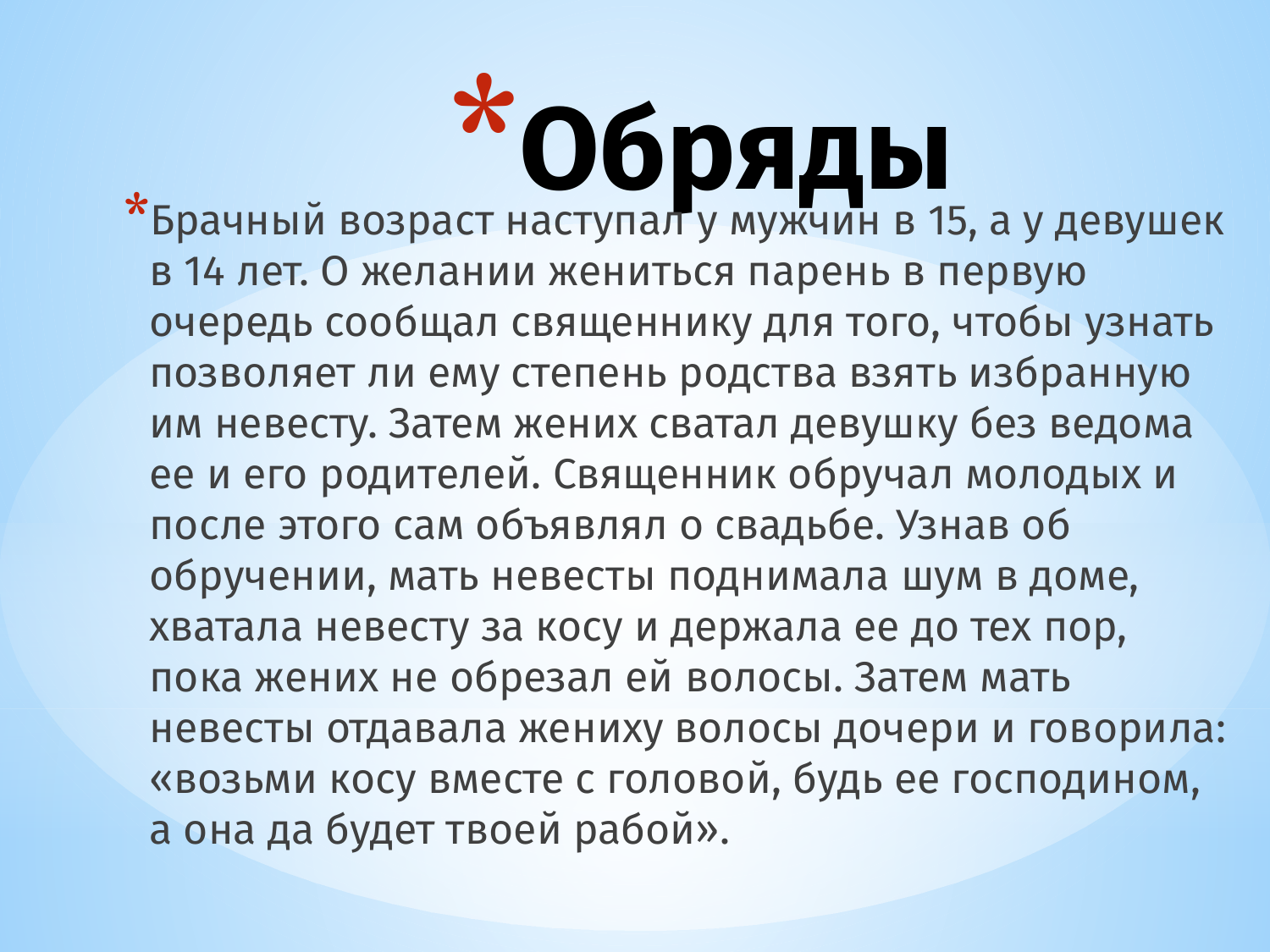

# Обряды
Брачный возраст наступал у мужчин в 15, а у девушек в 14 лет. О желании жениться парень в первую очередь сообщал священнику для того, чтобы узнать позволяет ли ему степень родства взять избранную им невесту. Затем жених сватал девушку без ведома ее и его родителей. Священник обручал молодых и после этого сам объявлял о свадьбе. Узнав об обручении, мать невесты поднимала шум в доме, хватала невесту за косу и держала ее до тех пор, пока жених не обрезал ей волосы. Затем мать невесты отдавала жениху волосы дочери и говорила: «возьми косу вместе с головой, будь ее господином, а она да будет твоей рабой».